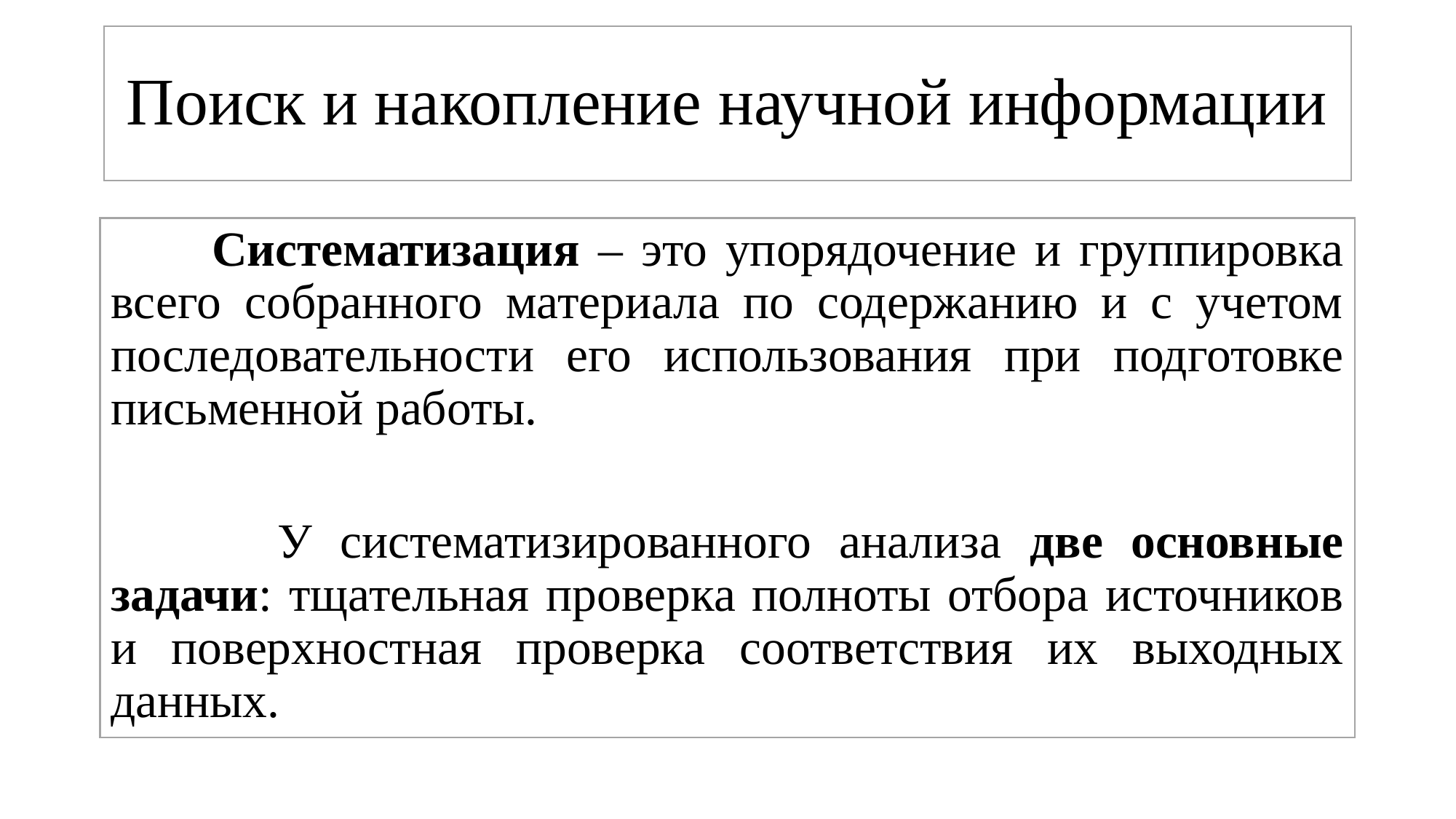

# Поиск и накопление научной информации
       Систематизация – это упорядочение и группировка всего собранного материала по содержанию и с учетом последовательности его использования при подготовке письменной работы.

      У систематизированного анализа две основные задачи: тщательная проверка полноты отбора источников и поверхностная проверка соответствия их выходных данных.